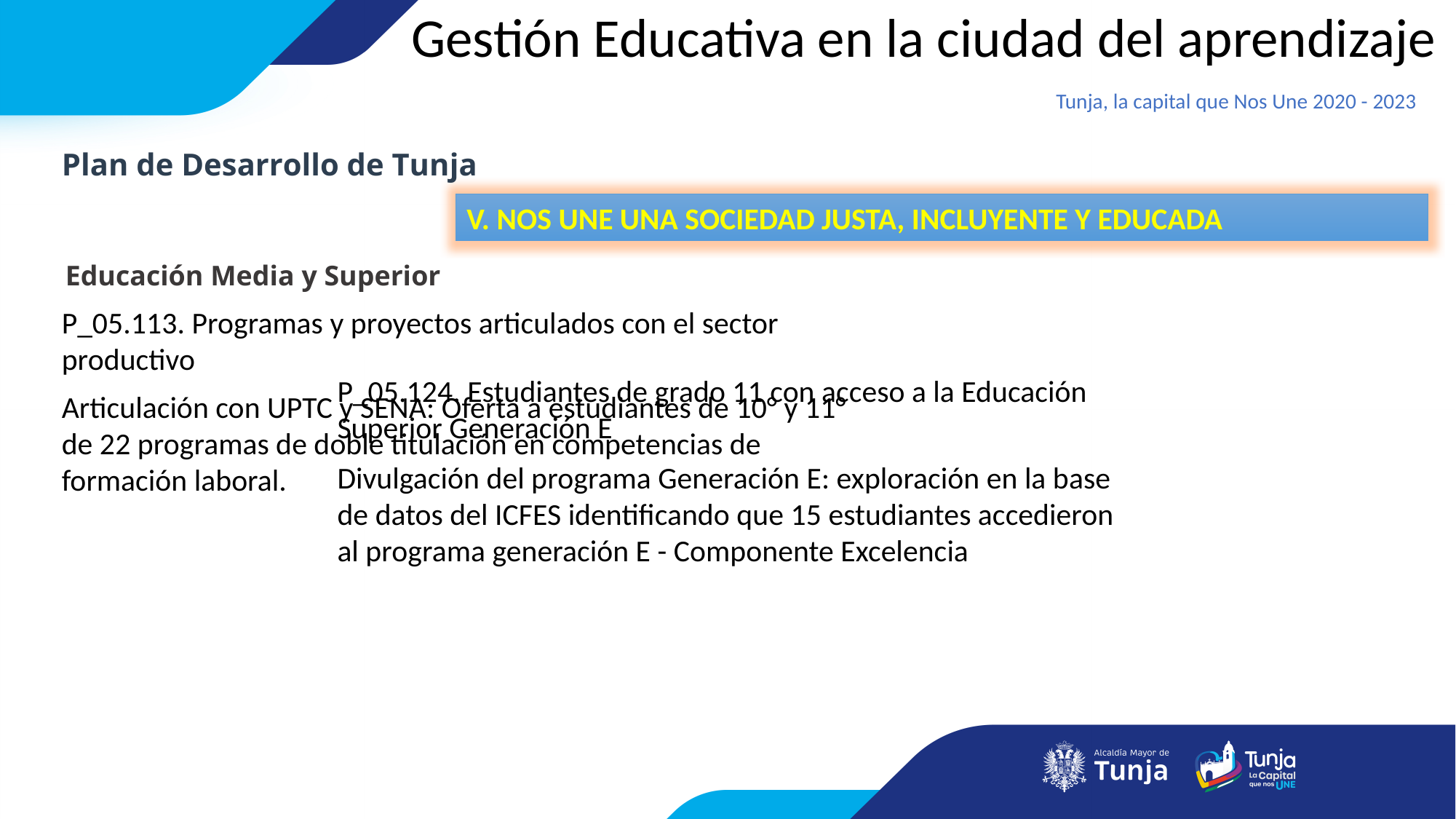

Gestión Educativa en la ciudad del aprendizaje
Tunja, la capital que Nos Une 2020 - 2023
Plan de Desarrollo de Tunja
V. NOS UNE UNA SOCIEDAD JUSTA, INCLUYENTE Y EDUCADA
Educación Media y Superior
P_05.113. Programas y proyectos articulados con el sector productivo
P_05.124. Estudiantes de grado 11 con acceso a la Educación Superior Generación E
Articulación con UPTC y SENA: Oferta a estudiantes de 10° y 11° de 22 programas de doble titulación en competencias de formación laboral.
Divulgación del programa Generación E: exploración en la base de datos del ICFES identificando que 15 estudiantes accedieron al programa generación E - Componente Excelencia